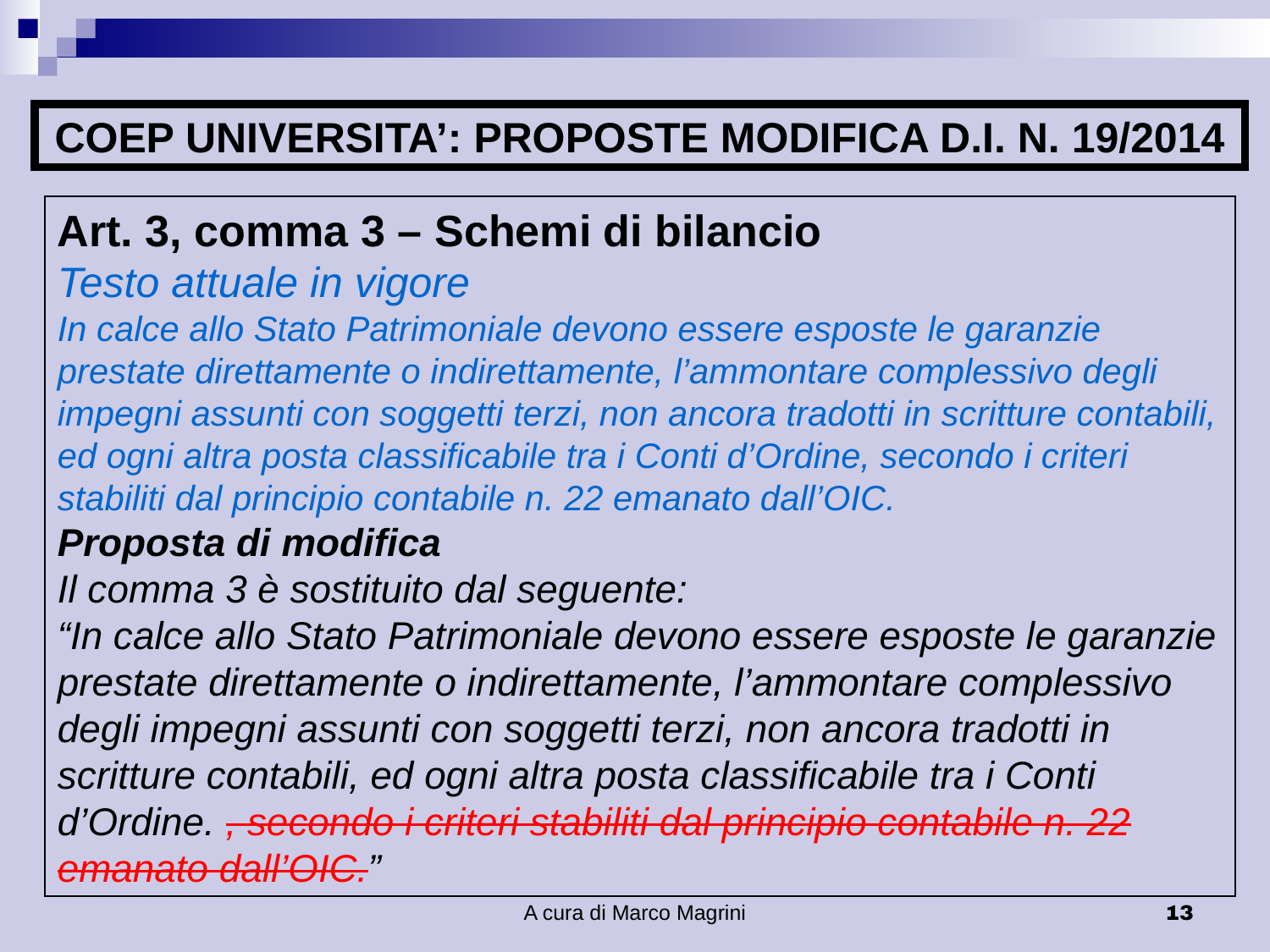

COEP UNIVERSITA’: PROPOSTE MODIFICA D.I. N. 19/2014
Art. 3, comma 3 – Schemi di bilancio
Testo attuale in vigore
In calce allo Stato Patrimoniale devono essere esposte le garanzie prestate direttamente o indirettamente, l’ammontare complessivo degli impegni assunti con soggetti terzi, non ancora tradotti in scritture contabili, ed ogni altra posta classificabile tra i Conti d’Ordine, secondo i criteri stabiliti dal principio contabile n. 22 emanato dall’OIC.
Proposta di modifica
Il comma 3 è sostituito dal seguente:
“In calce allo Stato Patrimoniale devono essere esposte le garanzie prestate direttamente o indirettamente, l’ammontare complessivo degli impegni assunti con soggetti terzi, non ancora tradotti in scritture contabili, ed ogni altra posta classificabile tra i Conti d’Ordine. , secondo i criteri stabiliti dal principio contabile n. 22 emanato dall’OIC.”
A cura di Marco Magrini
13